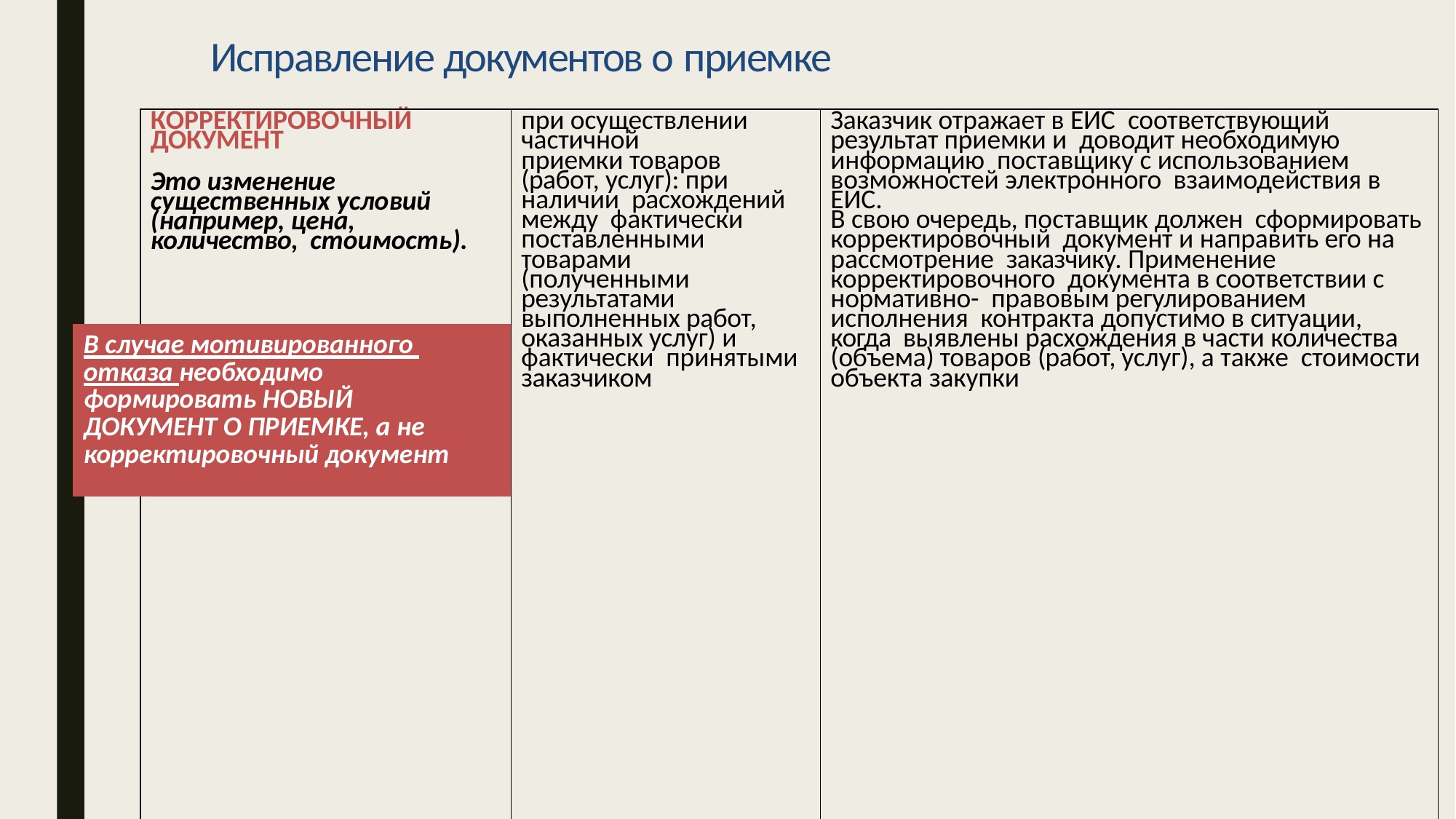

Исправление документов о приемке
|  | КОРРЕКТИРОВОЧНЫЙ ДОКУМЕНТ Это изменение существенных условий (например, цена, количество, стоимость). |  | при осуществлении частичной приемки товаров (работ, услуг): при наличии расхождений между фактически поставленными товарами (полученными результатами выполненных работ, оказанных услуг) и фактически принятыми заказчиком | Заказчик отражает в ЕИС соответствующий результат приемки и доводит необходимую информацию поставщику с использованием возможностей электронного взаимодействия в ЕИС. В свою очередь, поставщик должен сформировать корректировочный документ и направить его на рассмотрение заказчику. Применение корректировочного документа в соответствии с нормативно- правовым регулированием исполнения контракта допустимо в ситуации, когда выявлены расхождения в части количества (объема) товаров (работ, услуг), а также стоимости объекта закупки |
| --- | --- | --- | --- | --- |
| В случае мотивированного отказа необходимо формировать НОВЫЙ ДОКУМЕНТ О ПРИЕМКЕ, а не корректировочный документ |  |  |  |  |
|  |  |  |  |  |
|  | ИСПРАВЛЕНИЕ Возможность внесения исправлений в информацию поставщика. Это изменение не существенных условий (например, адрес грузополучателя) |  | В случае необходимости исправления информации | Использование данной функциональной возможности позволяет при формировании исправления документа о приемке, не подписанного заказчиком, добавлять/удалять ТРУ, редактировать количество и/или стоимость ТРУ, а также доступно обновление атрибутов ТРУ из последней версии контракта, если таковая размещена в реестре контрактов ЕИС |